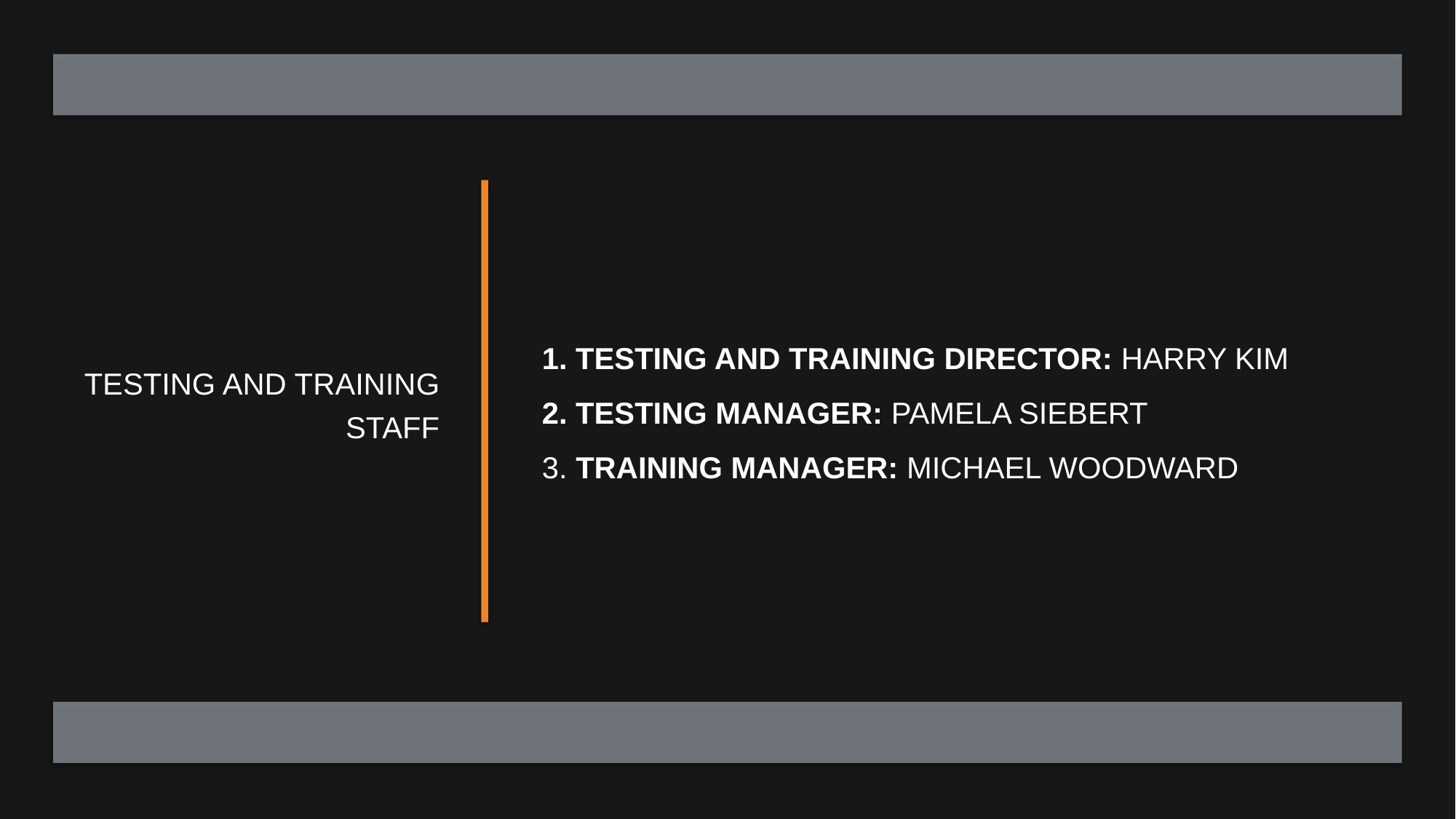

Testing and Training Staff
# 1. Testing and Training Director: Harry Kim 2. Testing Manager: Pamela Siebert 3. Training Manager: Michael Woodward